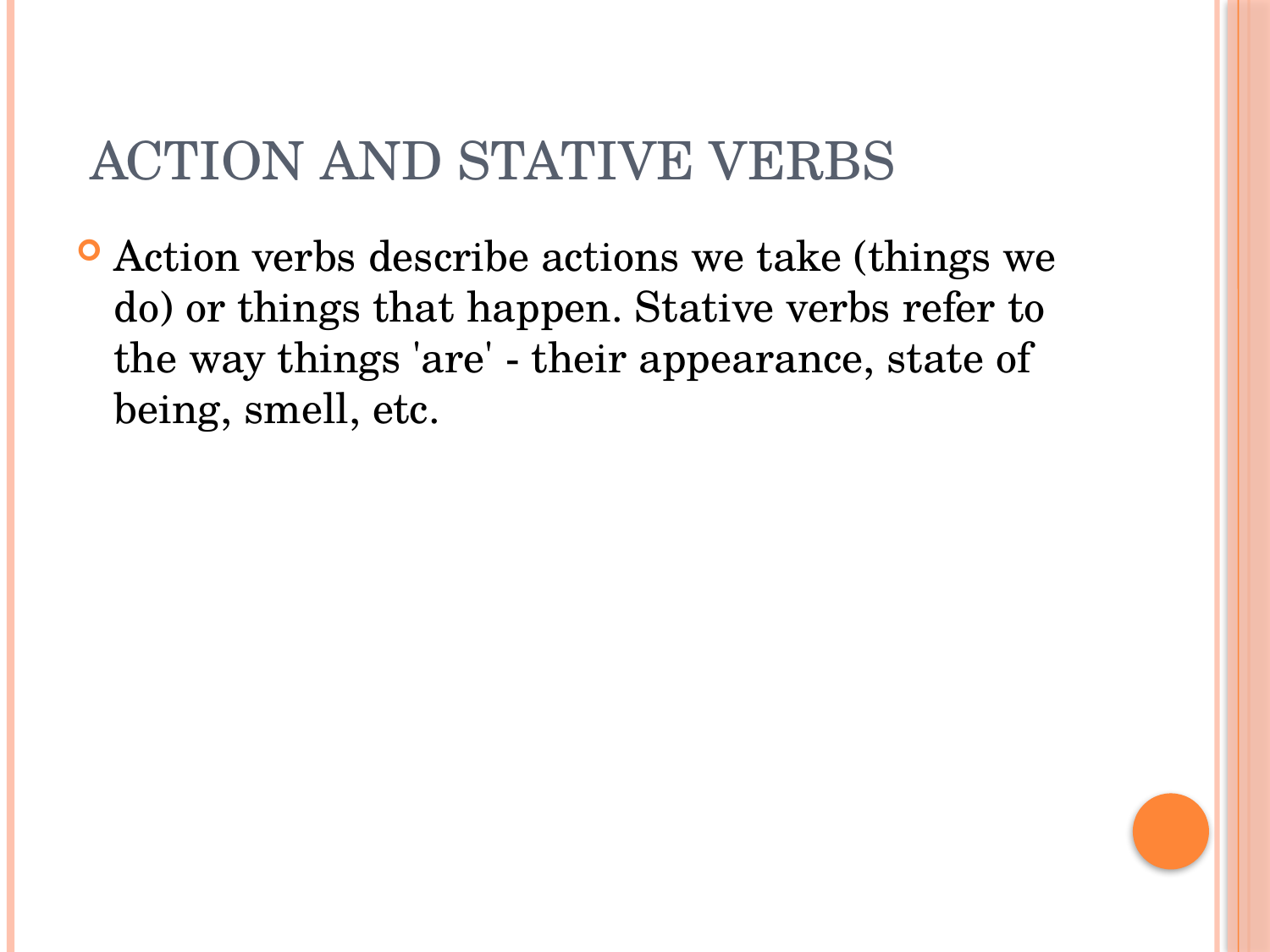

# Action and Stative Verbs
Action verbs describe actions we take (things we do) or things that happen. Stative verbs refer to the way things 'are' - their appearance, state of being, smell, etc.